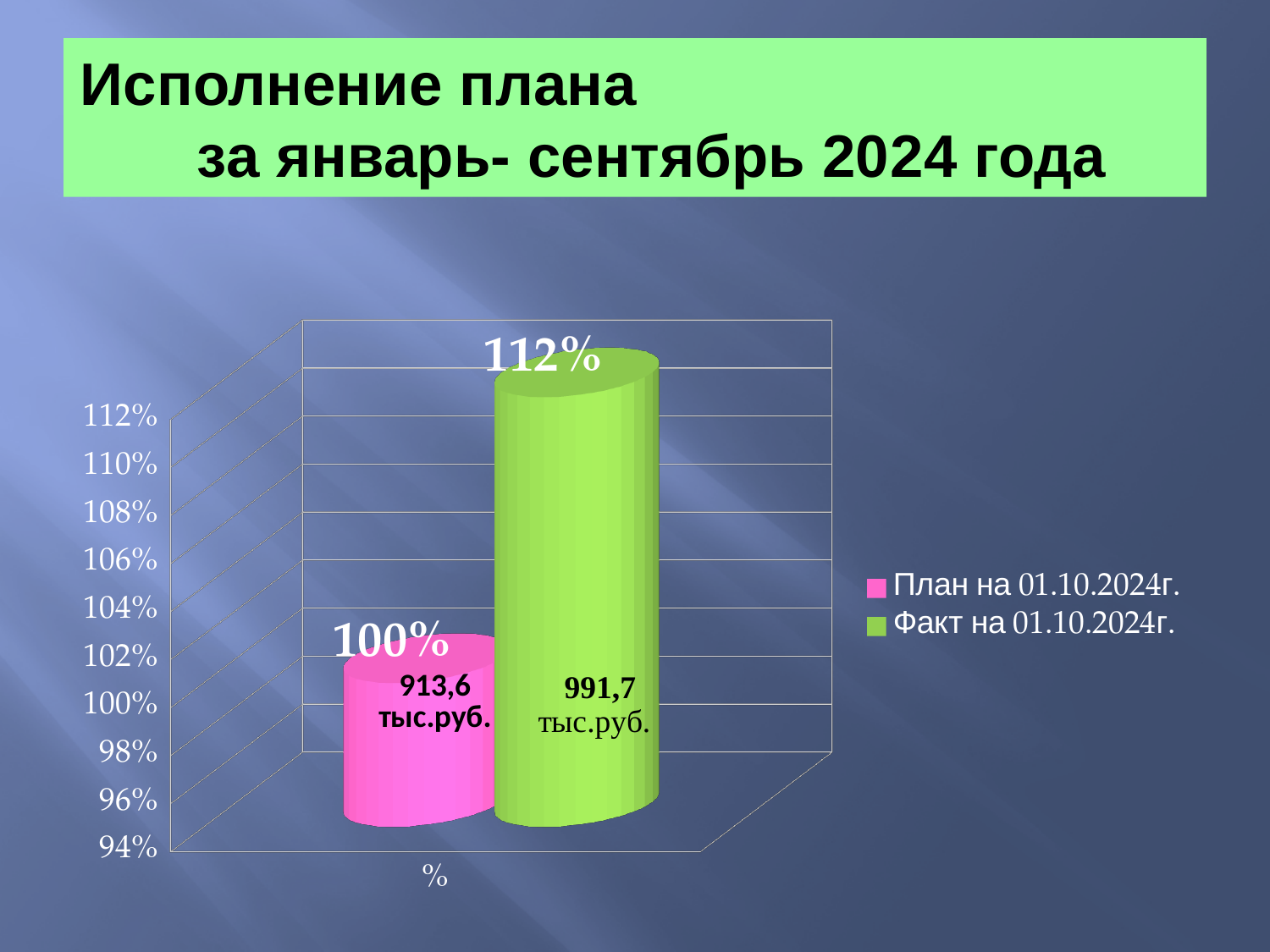

# Исполнение плана                                    за январь- сентябрь 2024 года

[unsupported chart]